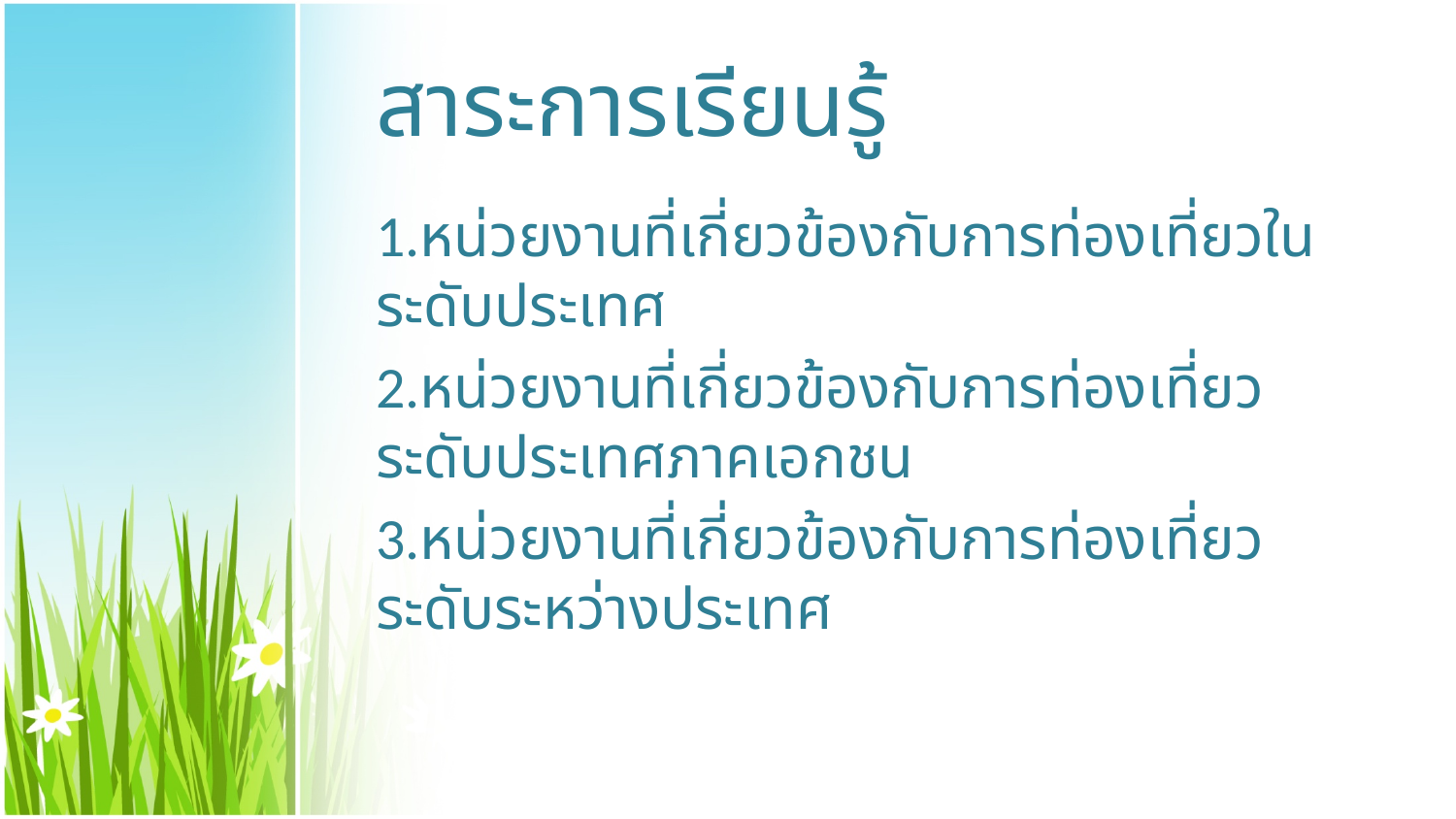

# สาระการเรียนรู้
1.หน่วยงานที่เกี่ยวข้องกับการท่องเที่ยวในระดับประเทศ
2.หน่วยงานที่เกี่ยวข้องกับการท่องเที่ยวระดับประเทศภาคเอกชน
3.หน่วยงานที่เกี่ยวข้องกับการท่องเที่ยวระดับระหว่างประเทศ